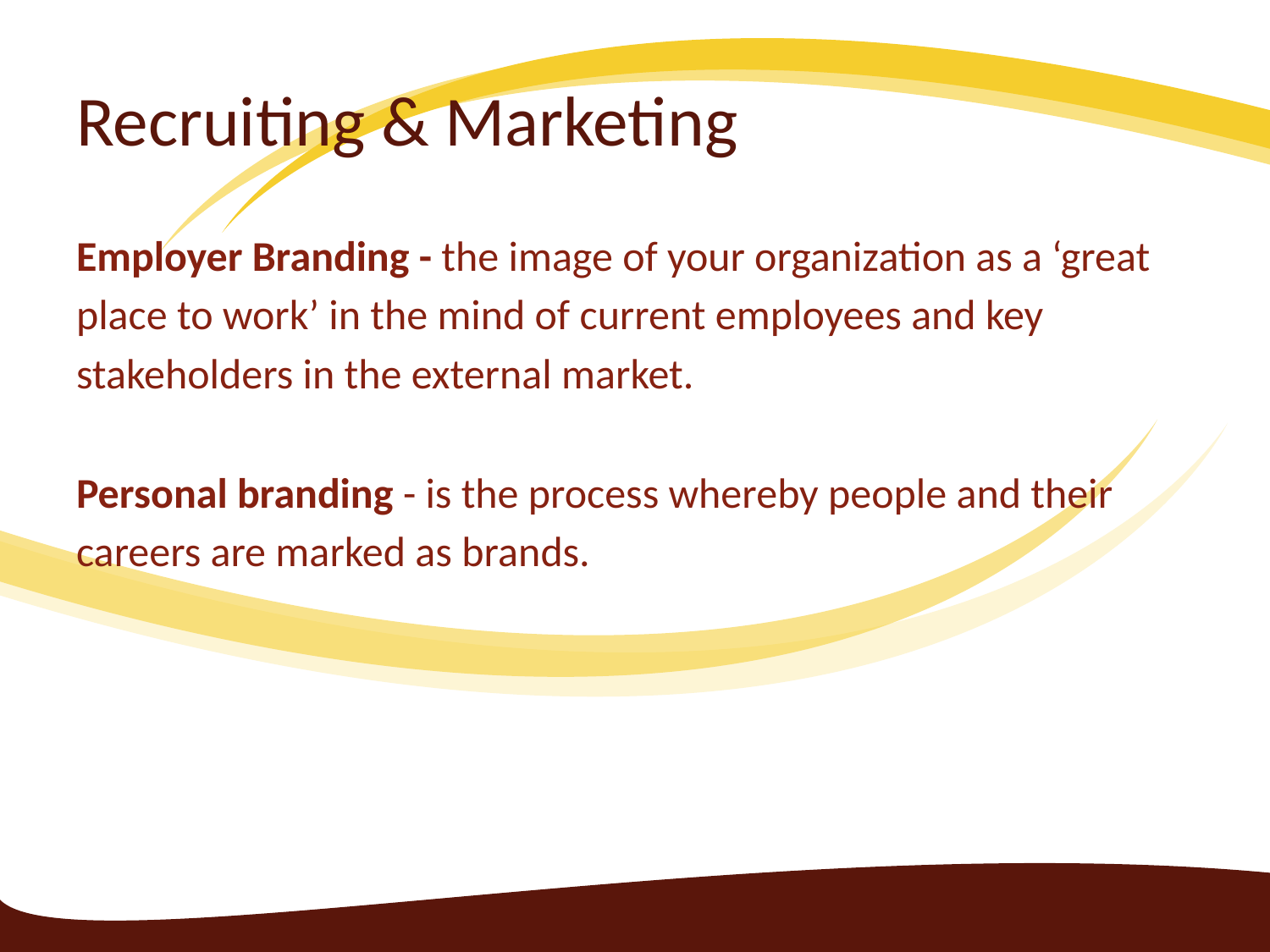

# Recruiting & Marketing
Employer Branding - the image of your organization as a ‘great
place to work’ in the mind of current employees and key
stakeholders in the external market.

Personal branding - is the process whereby people and their
careers are marked as brands.